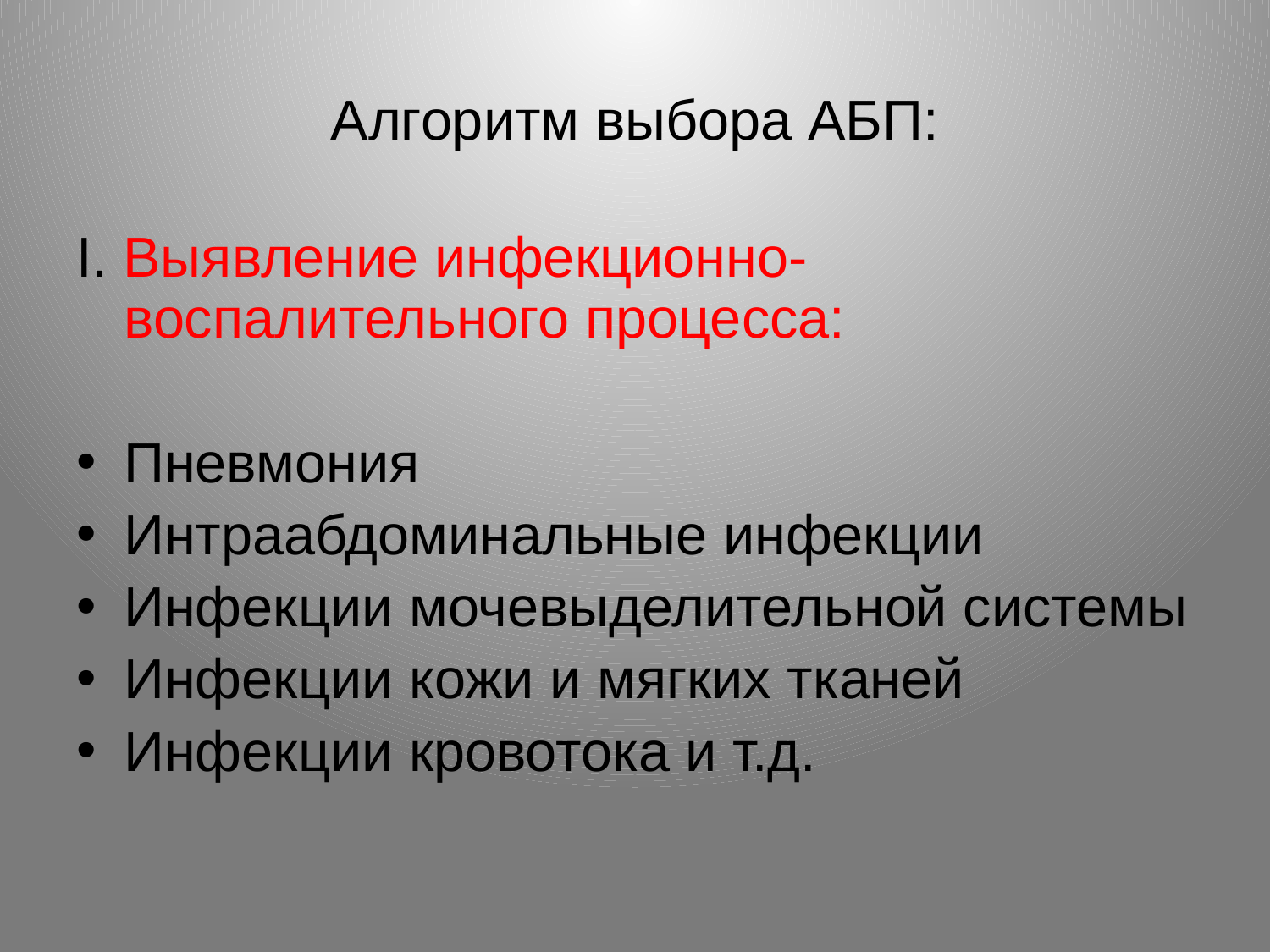

# Алгоритм выбора АБП:
I. Выявление инфекционно-воспалительного процесса:

Пневмония
Интраабдоминальные инфекции
Инфекции мочевыделительной системы
Инфекции кожи и мягких тканей
Инфекции кровотока и т.д.